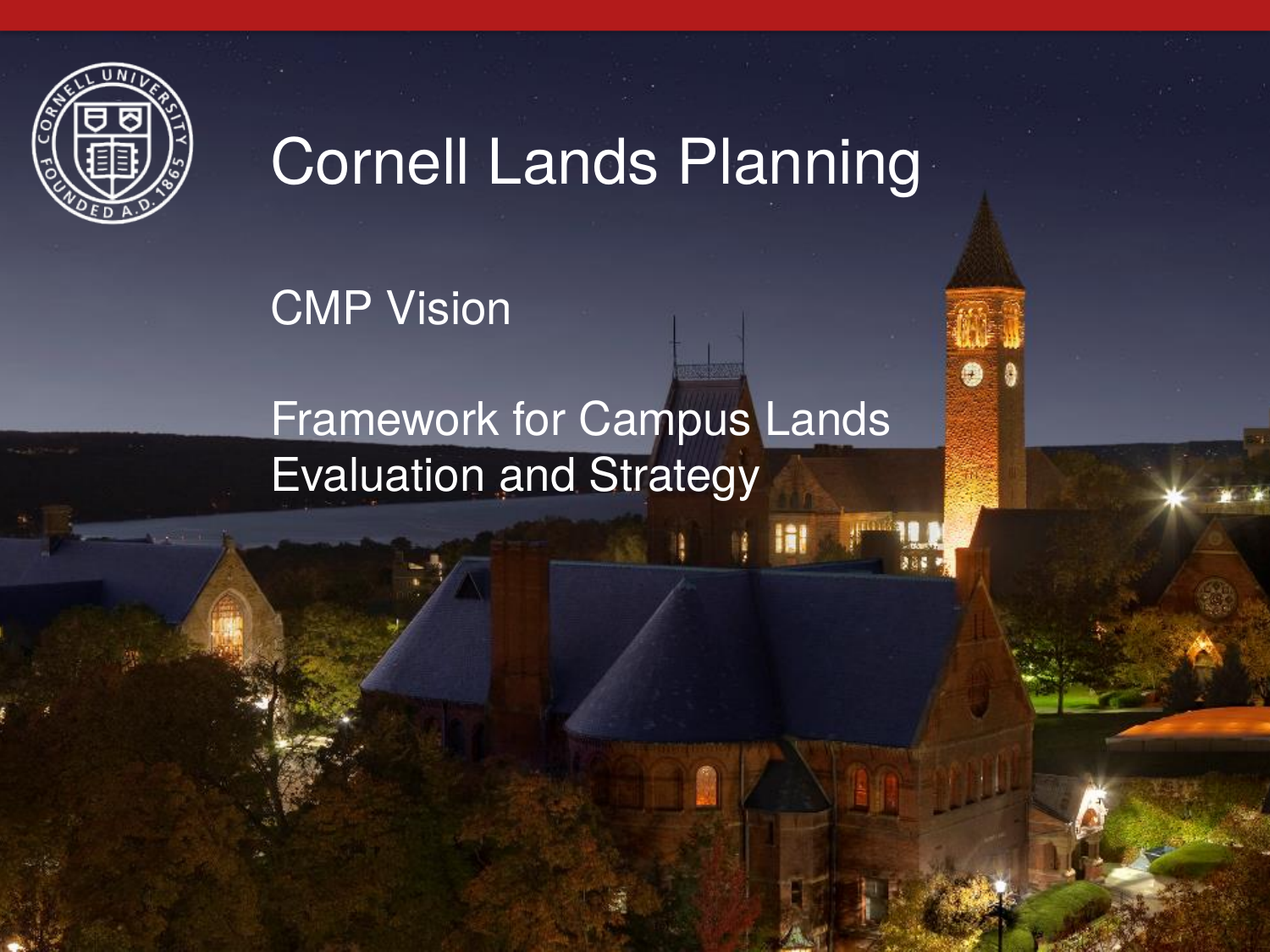

# Cornell Lands Planning CMP Vision Framework for Campus Lands Evaluation and Strategy